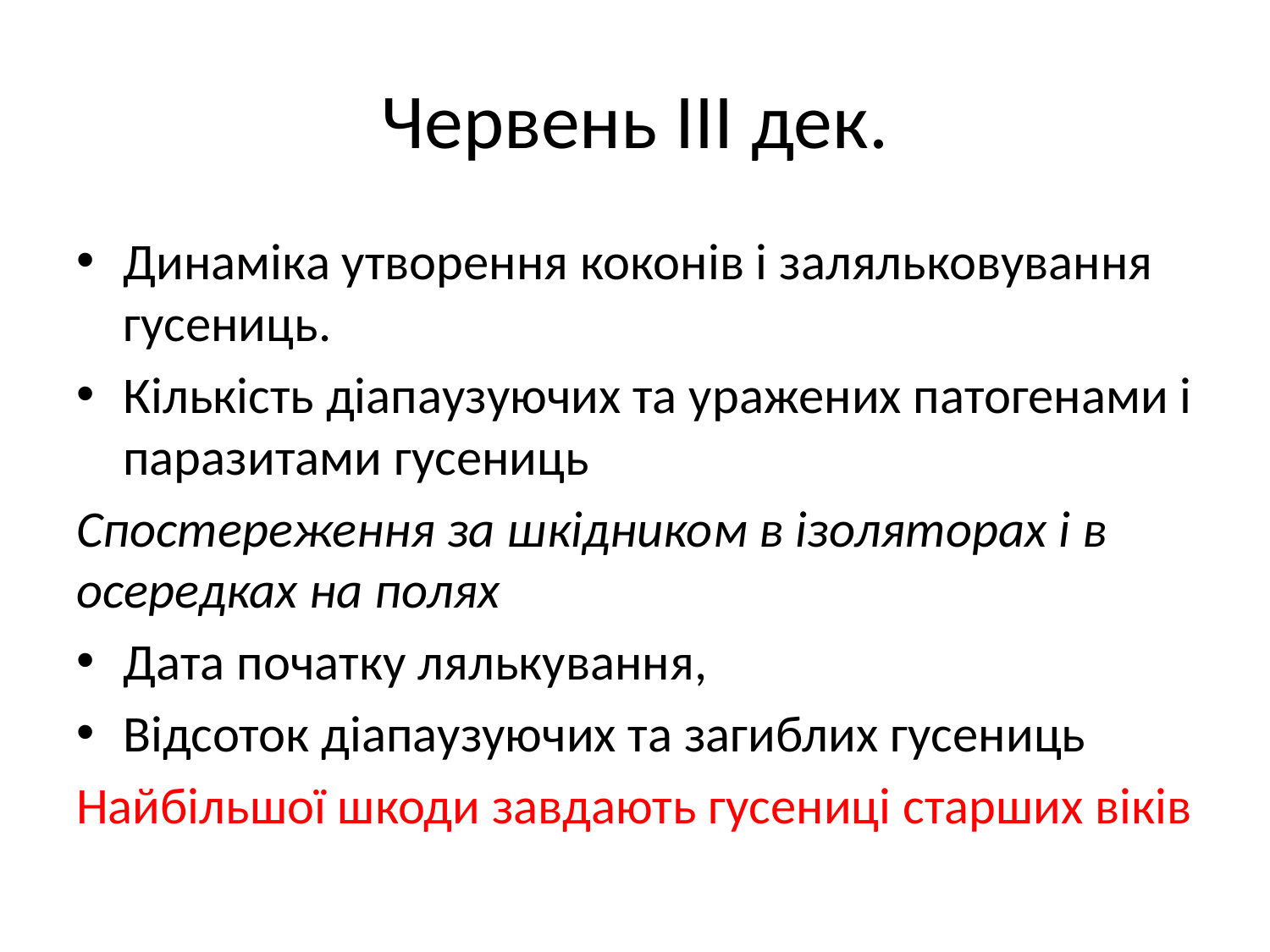

# Червень III дек.
Динаміка утворення коконів і заляльковування гусениць.
Кількість діапаузуючих та уражених патогенами і паразитами гусениць
Спостереження за шкідником в ізоляторах і в осередках на полях
Дата початку лялькування,
Відсоток діапаузуючих та загиблих гусениць
Найбільшої шкоди завдають гусениці старших віків